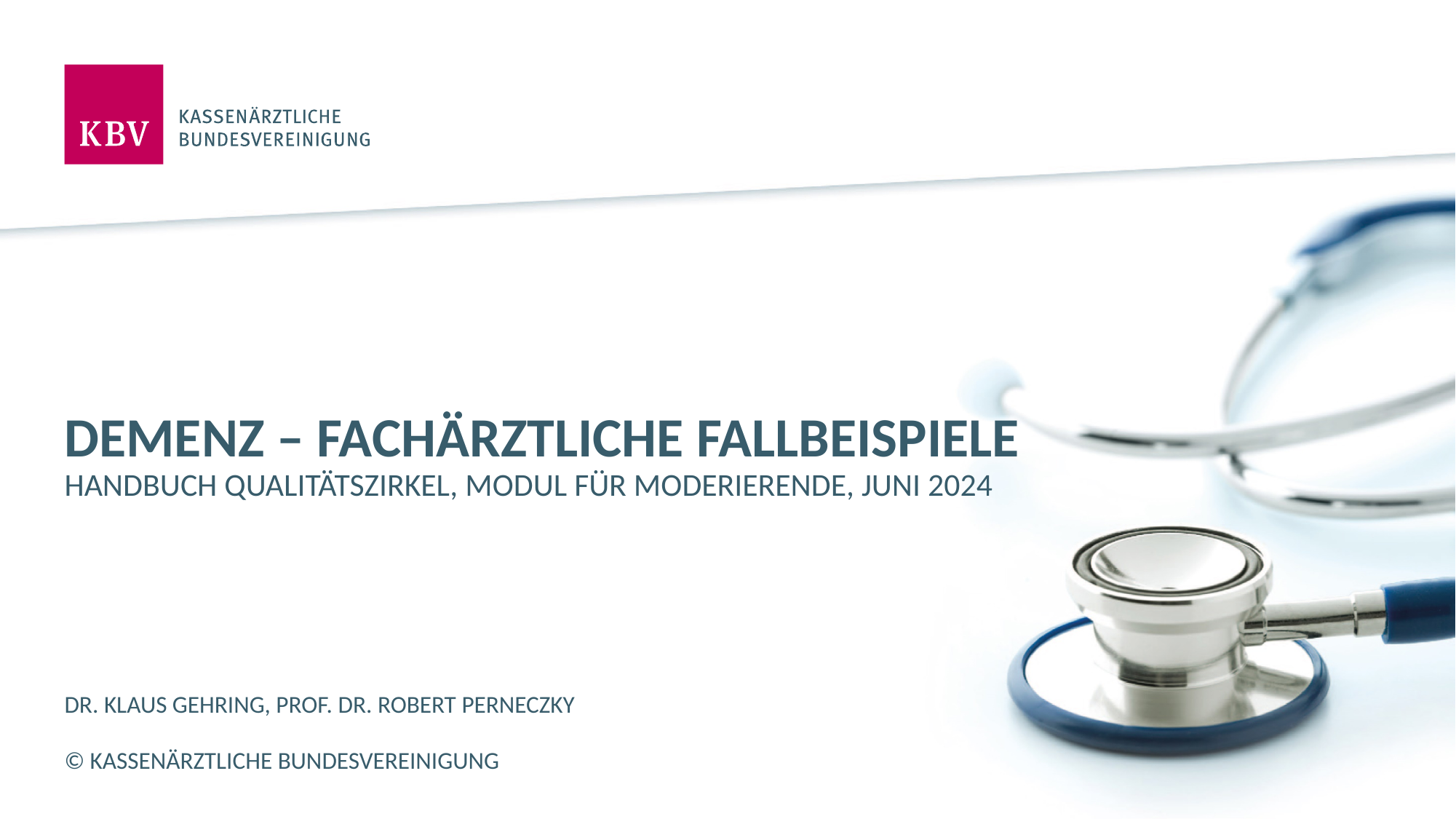

# Demenz – Fachärztliche Fallbeispiele
Handbuch Qualitätszirkel, Modul für Moderierende, Juni 2024
Dr. Klaus Gehring, Prof. Dr. Robert Perneczky
© kassenärztliche bundesvereinigung